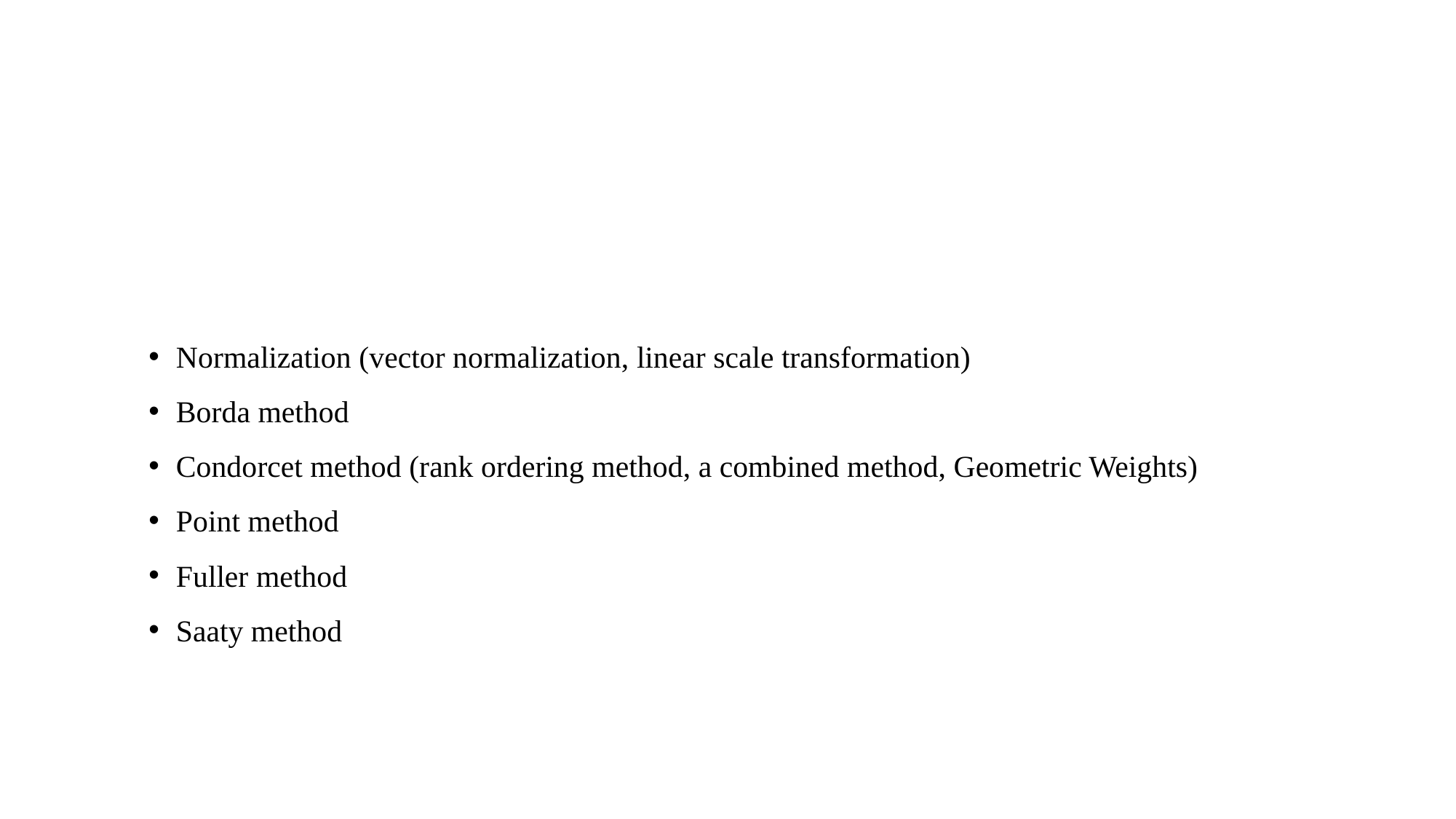

Normalization (vector normalization, linear scale transformation)
Borda method
Condorcet method (rank ordering method, a combined method, Geometric Weights)
Point method
Fuller method
Saaty method